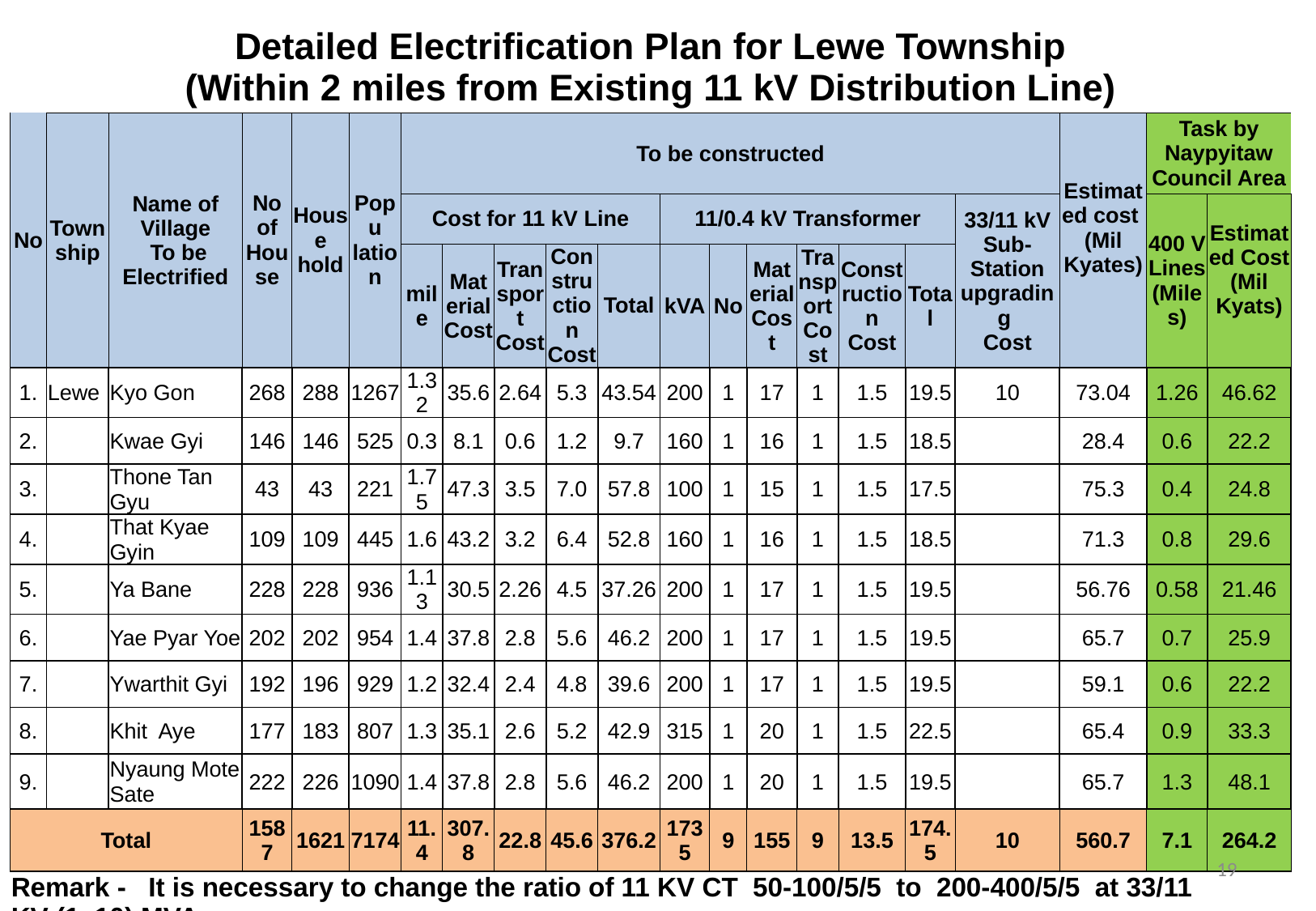

| Detailed Electrification Plan for Lewe Township (Within 2 miles from Existing 11 kV Distribution Line) |  |  |  |  |  |  |  |  |  |  |  |  |  |  |  |  |  |  |  |  |
| --- | --- | --- | --- | --- | --- | --- | --- | --- | --- | --- | --- | --- | --- | --- | --- | --- | --- | --- | --- | --- |
| No | Town ship | Name of Village To be Electrified | No of House | House hold | Popu lation | To be constructed |  |  |  |  |  |  |  |  |  |  |  | Estimated cost (Mil Kyates) | Task by Naypyitaw Council Area |  |
|  |  |  |  |  |  | Cost for 11 kV Line |  |  |  |  | 11/0.4 kV Transformer |  |  |  |  |  | 33/11 kV Sub-Station upgrading Cost |  | 400 V Lines (Miles) | Estimated Cost (Mil Kyats) |
|  |  |  |  |  |  | mile | Material Cost | Transport Cost | Construction Cost | Total | kVA | No | Material Cost | Transport Cost | Construction Cost | Total |  |  |  |  |
| 1. | Lewe | Kyo Gon | 268 | 288 | 1267 | 1.32 | 35.6 | 2.64 | 5.3 | 43.54 | 200 | 1 | 17 | 1 | 1.5 | 19.5 | 10 | 73.04 | 1.26 | 46.62 |
| 2. |  | Kwae Gyi | 146 | 146 | 525 | 0.3 | 8.1 | 0.6 | 1.2 | 9.7 | 160 | 1 | 16 | 1 | 1.5 | 18.5 |  | 28.4 | 0.6 | 22.2 |
| 3. |  | Thone Tan Gyu | 43 | 43 | 221 | 1.75 | 47.3 | 3.5 | 7.0 | 57.8 | 100 | 1 | 15 | 1 | 1.5 | 17.5 |  | 75.3 | 0.4 | 24.8 |
| 4. |  | That Kyae Gyin | 109 | 109 | 445 | 1.6 | 43.2 | 3.2 | 6.4 | 52.8 | 160 | 1 | 16 | 1 | 1.5 | 18.5 |  | 71.3 | 0.8 | 29.6 |
| 5. |  | Ya Bane | 228 | 228 | 936 | 1.13 | 30.5 | 2.26 | 4.5 | 37.26 | 200 | 1 | 17 | 1 | 1.5 | 19.5 |  | 56.76 | 0.58 | 21.46 |
| 6. |  | Yae Pyar Yoe | 202 | 202 | 954 | 1.4 | 37.8 | 2.8 | 5.6 | 46.2 | 200 | 1 | 17 | 1 | 1.5 | 19.5 |  | 65.7 | 0.7 | 25.9 |
| 7. |  | Ywarthit Gyi | 192 | 196 | 929 | 1.2 | 32.4 | 2.4 | 4.8 | 39.6 | 200 | 1 | 17 | 1 | 1.5 | 19.5 |  | 59.1 | 0.6 | 22.2 |
| 8. |  | Khit Aye | 177 | 183 | 807 | 1.3 | 35.1 | 2.6 | 5.2 | 42.9 | 315 | 1 | 20 | 1 | 1.5 | 22.5 |  | 65.4 | 0.9 | 33.3 |
| 9. |  | Nyaung Mote Sate | 222 | 226 | 1090 | 1.4 | 37.8 | 2.8 | 5.6 | 46.2 | 200 | 1 | 20 | 1 | 1.5 | 19.5 |  | 65.7 | 1.3 | 48.1 |
| Total |  |  | 1587 | 1621 | 7174 | 11.4 | 307.8 | 22.8 | 45.6 | 376.2 | 1735 | 9 | 155 | 9 | 13.5 | 174.5 | 10 | 560.7 | 7.1 | 264.2 |
| Remark - It is necessary to change the ratio of 11 KV CT 50-100/5/5 to 200-400/5/5 at 33/11 KV (1x10) MVA LEWE Substation. |  |  |  |  |  |  |  |  |  |  |  |  |  |  |  |  |  |  |  |  |
19